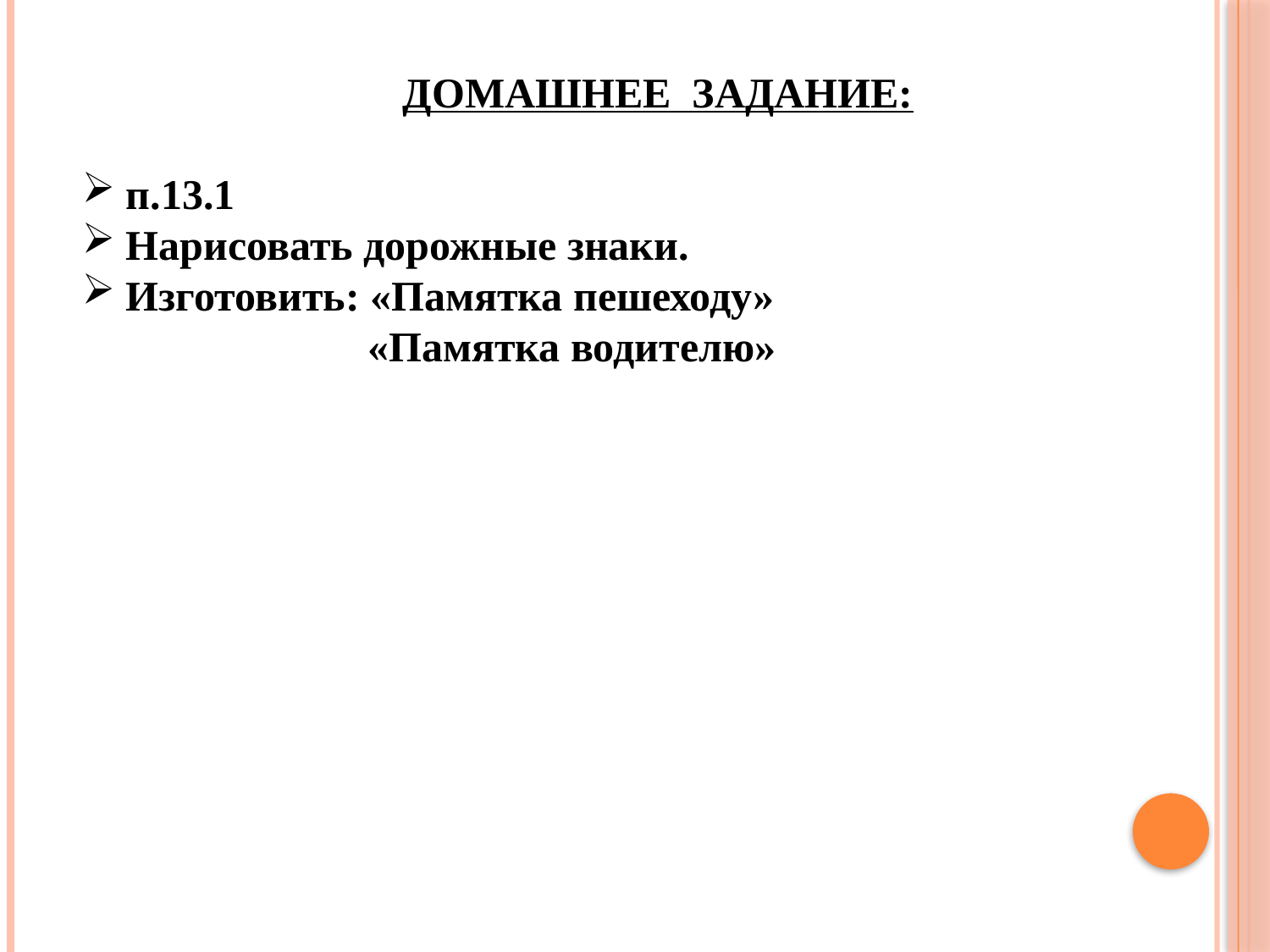

ДОМАШНЕЕ  ЗАДАНИЕ:

 п.13.1
 Нарисовать дорожные знаки.
 Изготовить: «Памятка пешеходу»
                           «Памятка водителю»